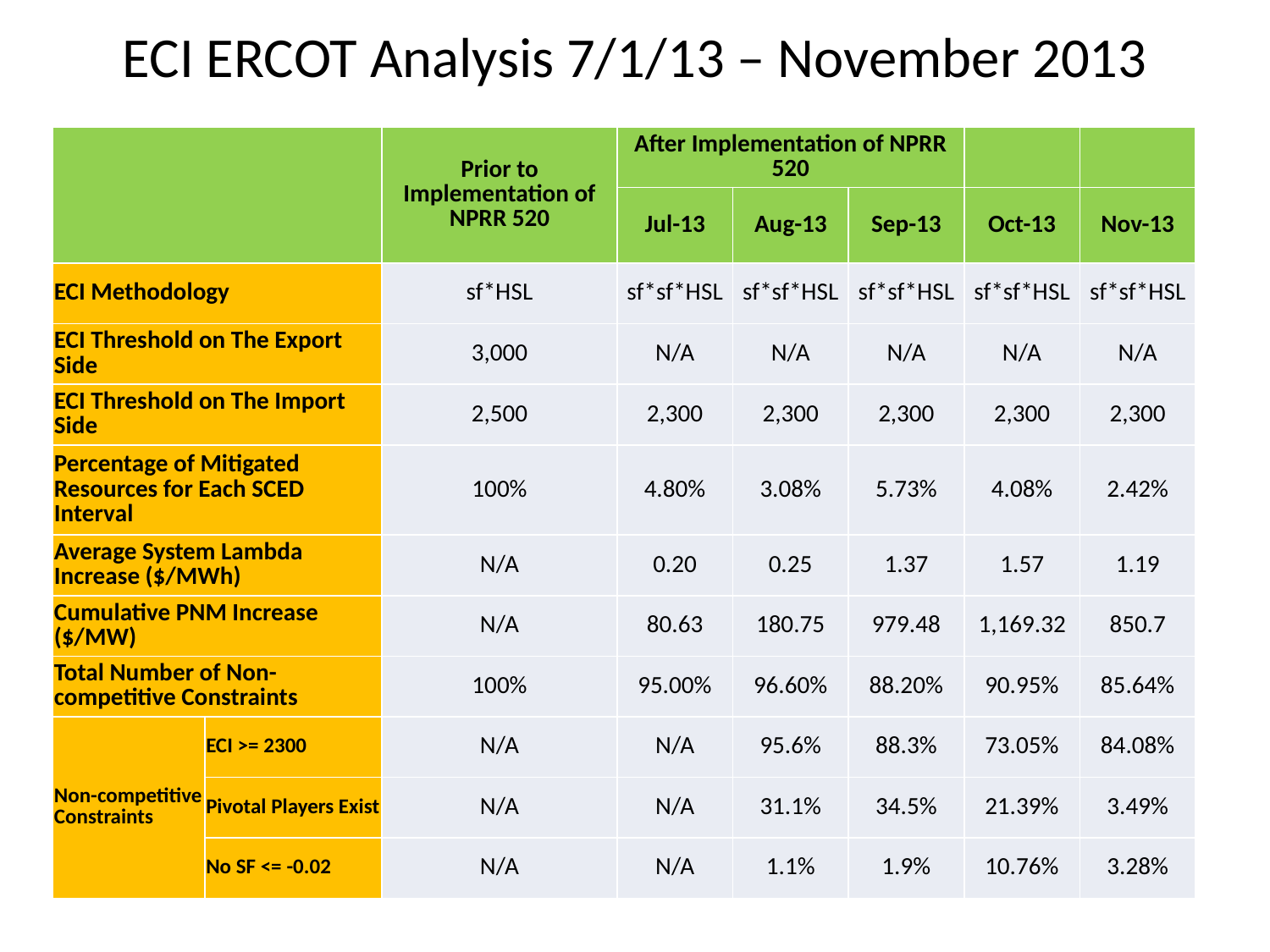

# ECI ERCOT Analysis 7/1/13 – November 2013
|  |  | Prior to Implementation of NPRR 520 | After Implementation of NPRR 520 |  |  |  |  |
| --- | --- | --- | --- | --- | --- | --- | --- |
|  |  |  | Jul-13 | Aug-13 | Sep-13 | Oct-13 | Nov-13 |
| ECI Methodology |  | sf\*HSL | sf\*sf\*HSL | sf\*sf\*HSL | sf\*sf\*HSL | sf\*sf\*HSL | sf\*sf\*HSL |
| ECI Threshold on The Export Side |  | 3,000 | N/A | N/A | N/A | N/A | N/A |
| ECI Threshold on The Import Side |  | 2,500 | 2,300 | 2,300 | 2,300 | 2,300 | 2,300 |
| Percentage of Mitigated Resources for Each SCED Interval |  | 100% | 4.80% | 3.08% | 5.73% | 4.08% | 2.42% |
| Average System Lambda Increase ($/MWh) |  | N/A | 0.20 | 0.25 | 1.37 | 1.57 | 1.19 |
| Cumulative PNM Increase ($/MW) |  | N/A | 80.63 | 180.75 | 979.48 | 1,169.32 | 850.7 |
| Total Number of Non-competitive Constraints |  | 100% | 95.00% | 96.60% | 88.20% | 90.95% | 85.64% |
| Non-competitive Constraints | ECI >= 2300 | N/A | N/A | 95.6% | 88.3% | 73.05% | 84.08% |
|  | Pivotal Players Exist | N/A | N/A | 31.1% | 34.5% | 21.39% | 3.49% |
|  | No SF <= -0.02 | N/A | N/A | 1.1% | 1.9% | 10.76% | 3.28% |